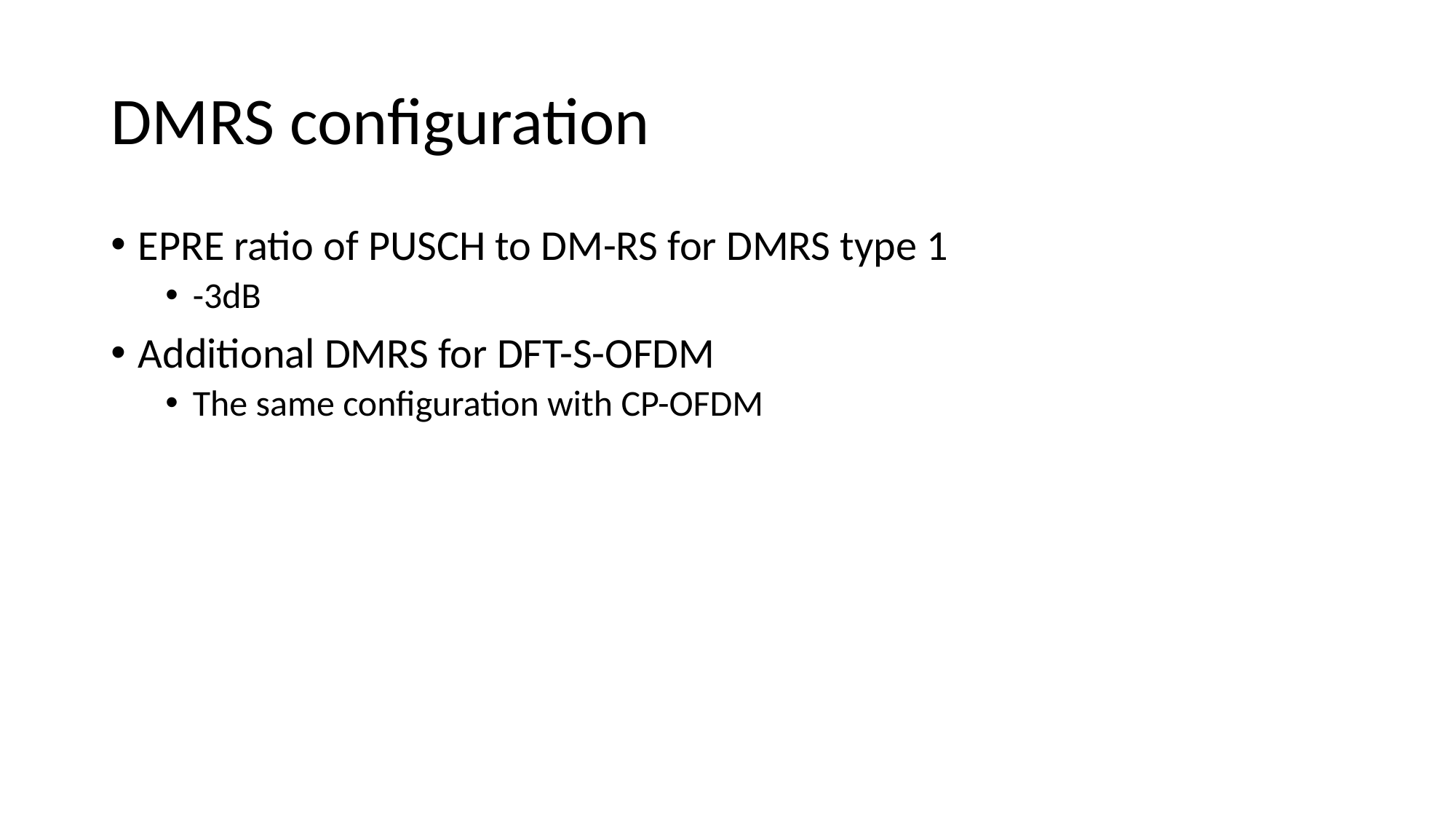

# DMRS configuration
EPRE ratio of PUSCH to DM-RS for DMRS type 1
-3dB
Additional DMRS for DFT-S-OFDM
The same configuration with CP-OFDM